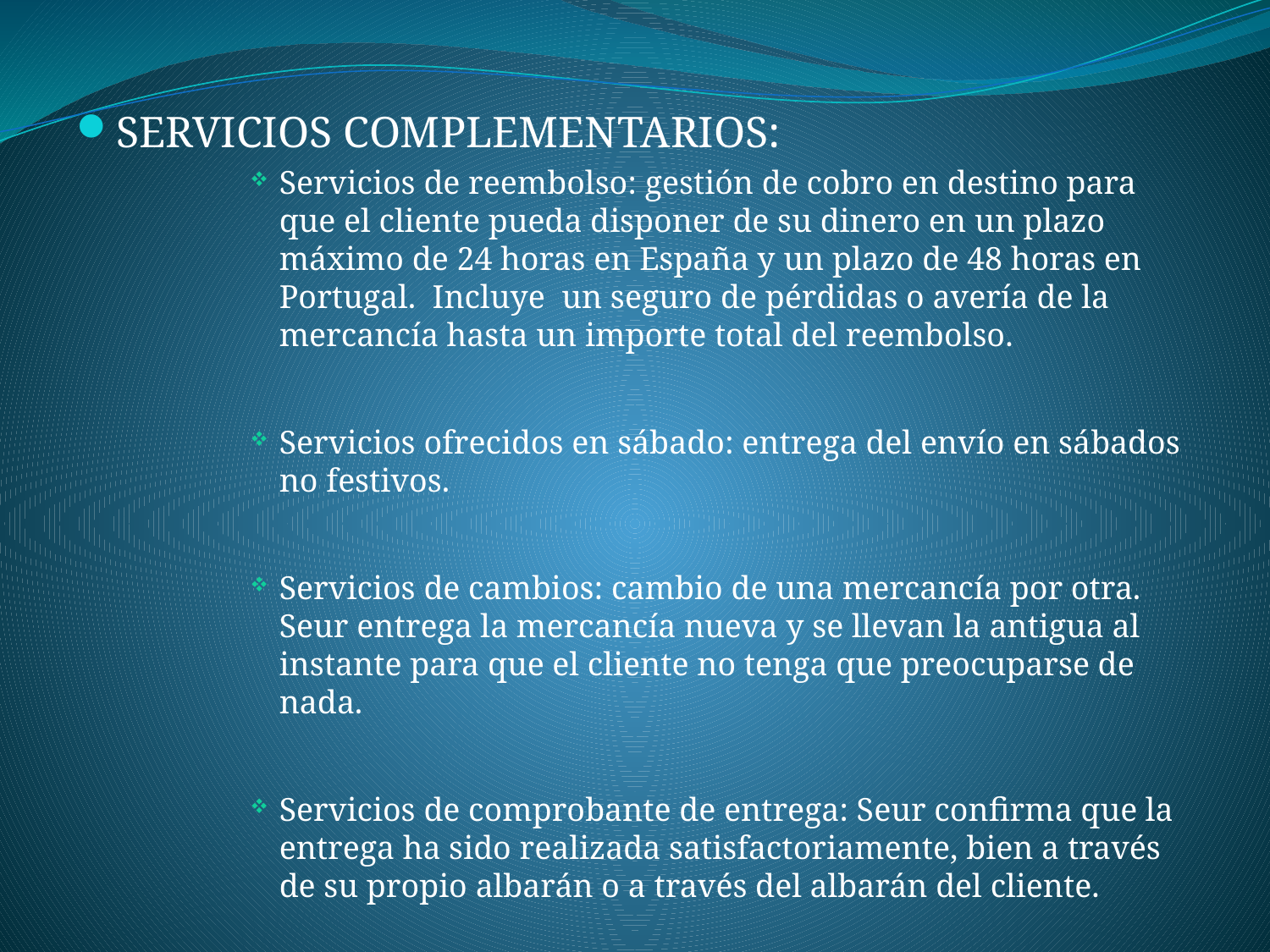

SERVICIOS COMPLEMENTARIOS:
Servicios de reembolso: gestión de cobro en destino para que el cliente pueda disponer de su dinero en un plazo máximo de 24 horas en España y un plazo de 48 horas en Portugal.  Incluye  un seguro de pérdidas o avería de la mercancía hasta un importe total del reembolso.

Servicios ofrecidos en sábado: entrega del envío en sábados no festivos.

Servicios de cambios: cambio de una mercancía por otra. Seur entrega la mercancía nueva y se llevan la antigua al instante para que el cliente no tenga que preocuparse de nada.

Servicios de comprobante de entrega: Seur confirma que la entrega ha sido realizada satisfactoriamente, bien a través de su propio albarán o a través del albarán del cliente.